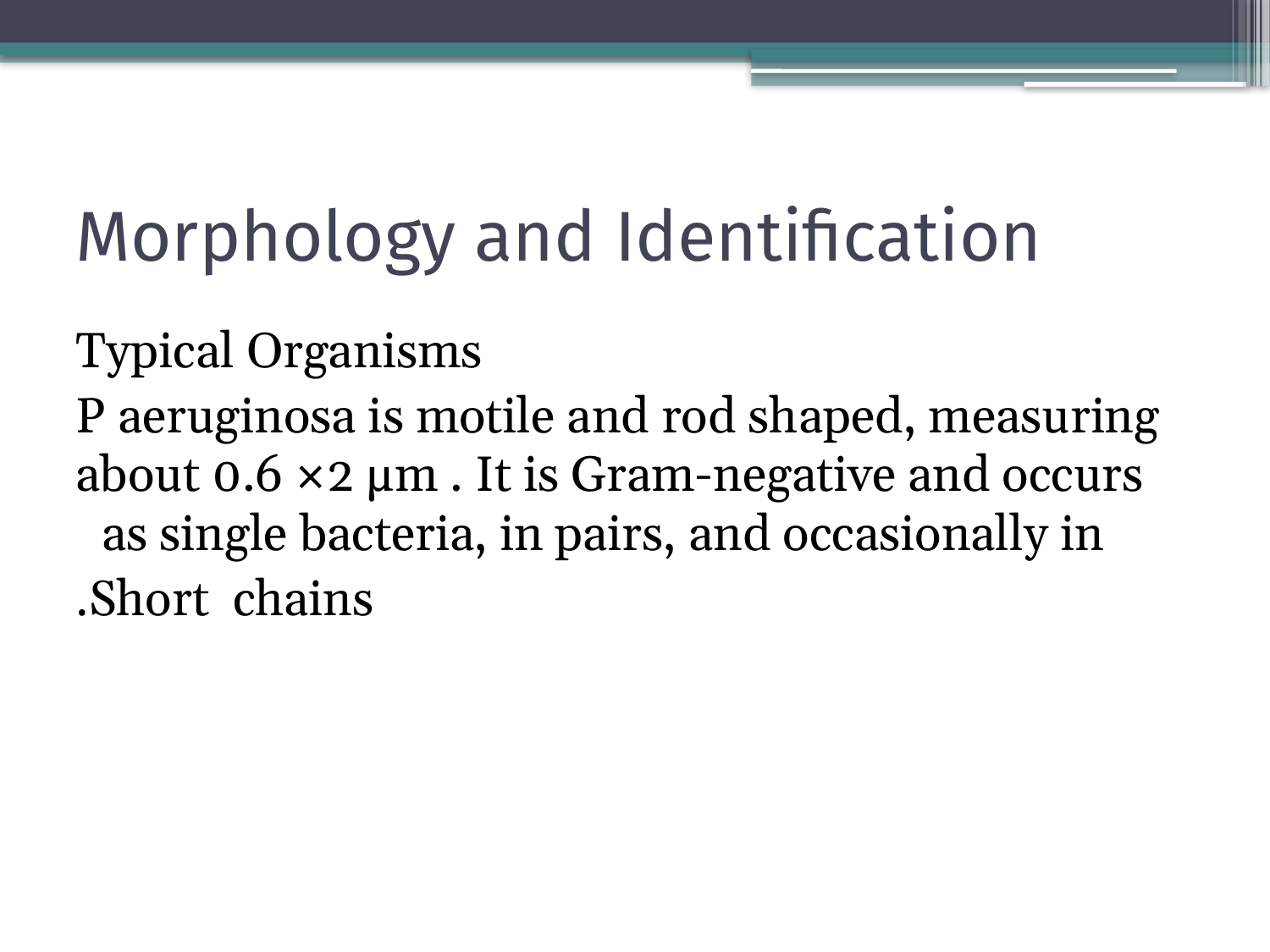

# Morphology and Identification
 Typical Organisms
P aeruginosa is motile and rod shaped, measuring about 0.6 ×2 μm . It is Gram-negative and occurs as single bacteria, in pairs, and occasionally in
 Short  chains.